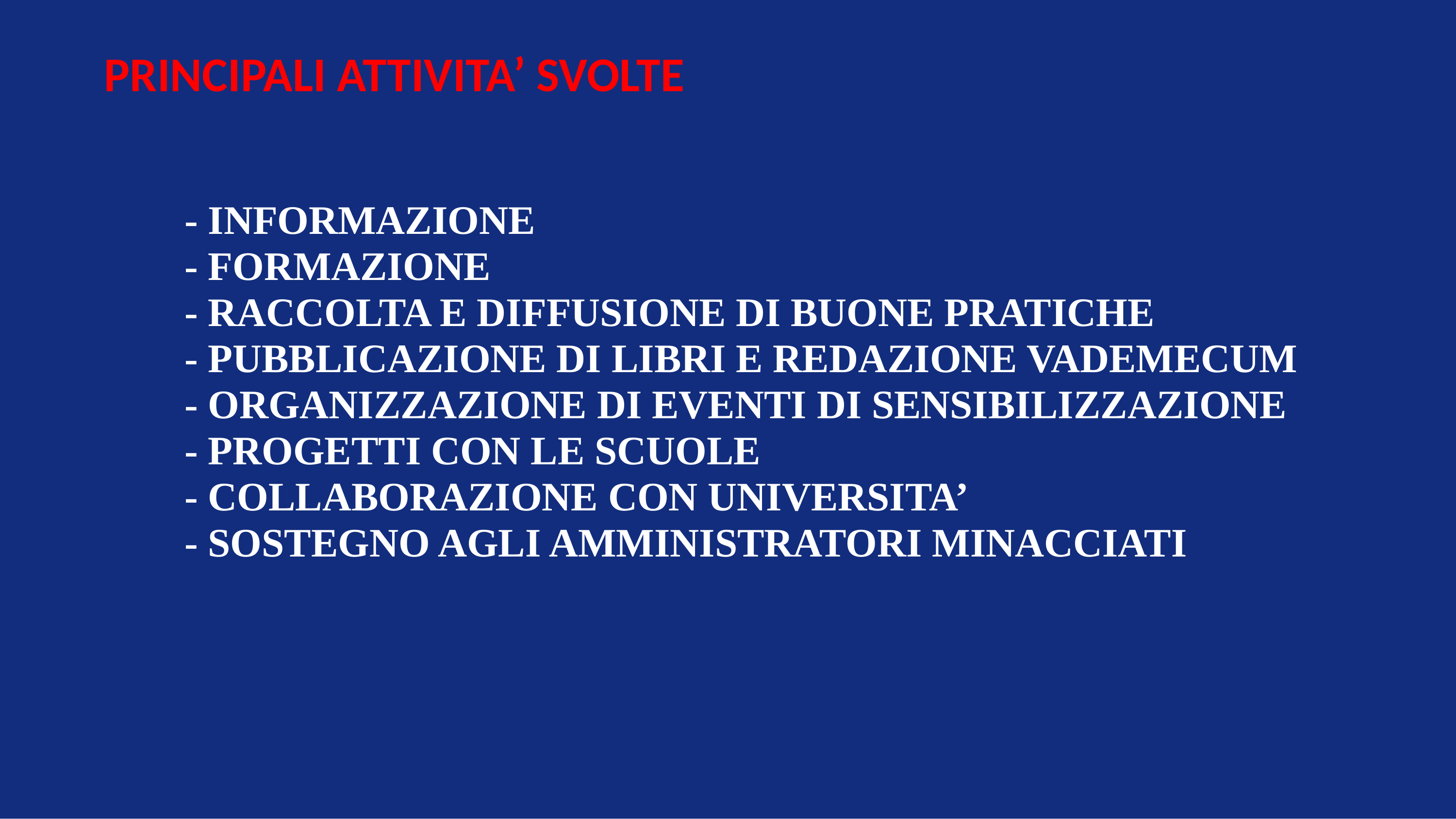

PRINCIPALI ATTIVITA’ SVOLTE
# - INFORMAZIONE - FORMAZIONE - RACCOLTA E DIFFUSIONE DI BUONE PRATICHE - PUBBLICAZIONE DI LIBRI E REDAZIONE VADEMECUM - ORGANIZZAZIONE DI EVENTI DI SENSIBILIZZAZIONE - PROGETTI CON LE SCUOLE - COLLABORAZIONE CON UNIVERSITA’ - SOSTEGNO AGLI AMMINISTRATORI MINACCIATI